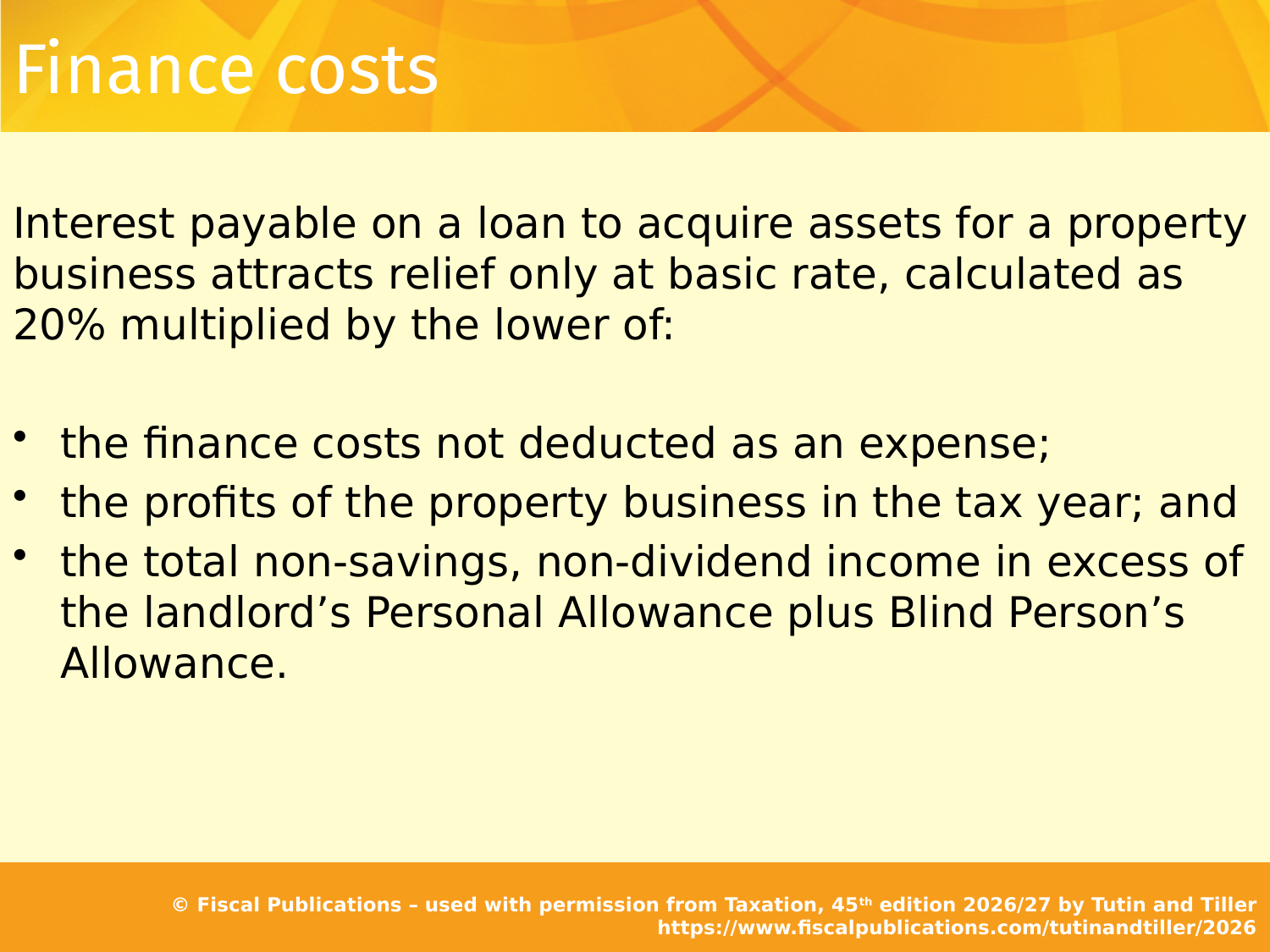

# Finance costs

Interest payable on a loan to acquire assets for a property business attracts relief only at basic rate, calculated as 20% multiplied by the lower of:

the finance costs not deducted as an expense;
the profits of the property business in the tax year; and
the total non-savings, non-dividend income in excess of the landlord’s Personal Allowance plus Blind Person’s Allowance.